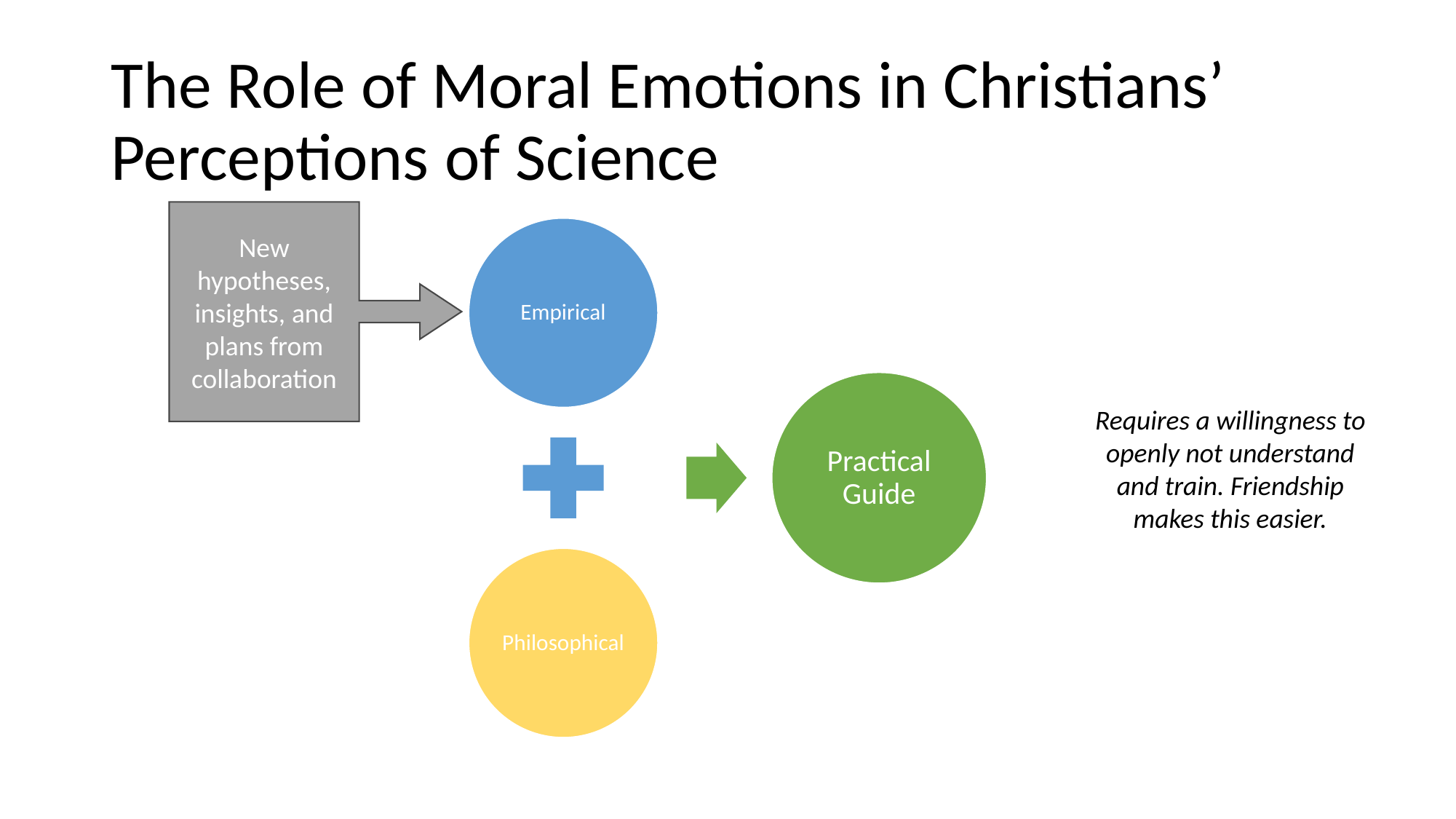

# The Role of Moral Emotions in Christians’ Perceptions of Science
New hypotheses, insights, and plans from collaboration
Empirical

Philosophical

Practical Guide
Requires a willingness to openly not understand and train. Friendship makes this easier.